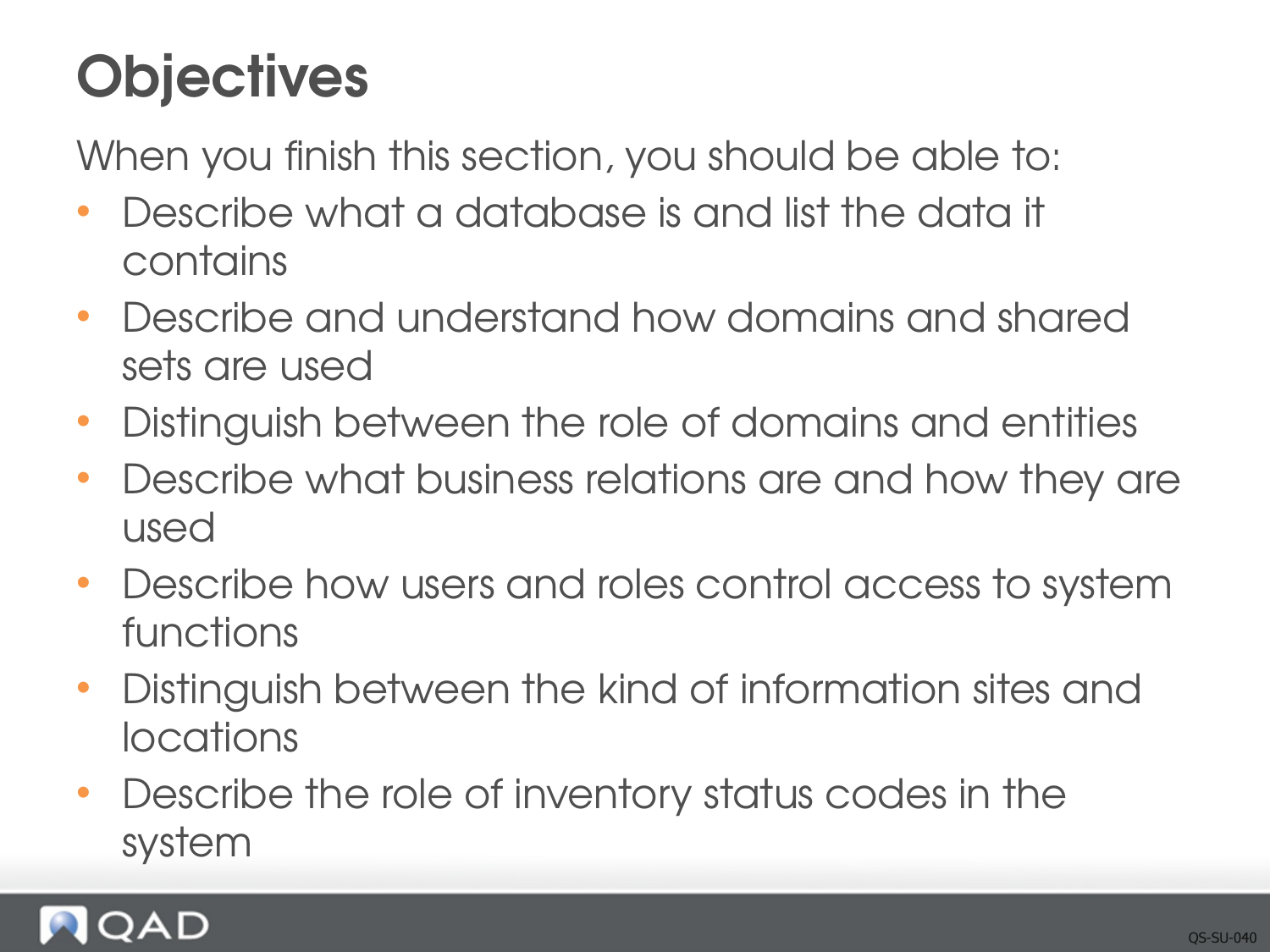

# Objectives
When you finish this section, you should be able to:
Describe what a database is and list the data it contains
Describe and understand how domains and shared sets are used
Distinguish between the role of domains and entities
Describe what business relations are and how they are used
Describe how users and roles control access to system functions
Distinguish between the kind of information sites and locations
Describe the role of inventory status codes in the system

QS-SU-040